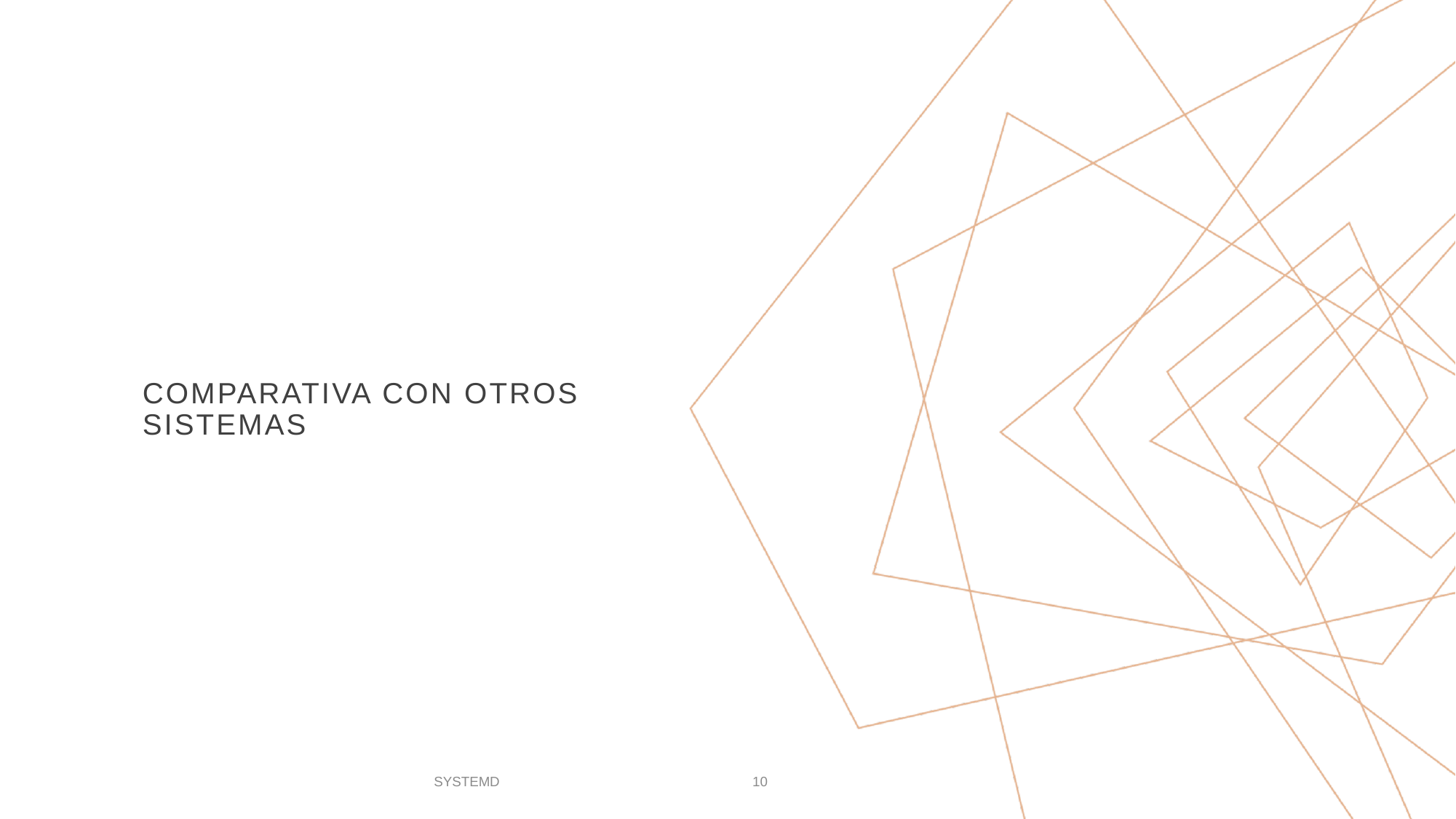

# COMPARATIVA CON OTROS SISTEMAS
SYSTEMD
10